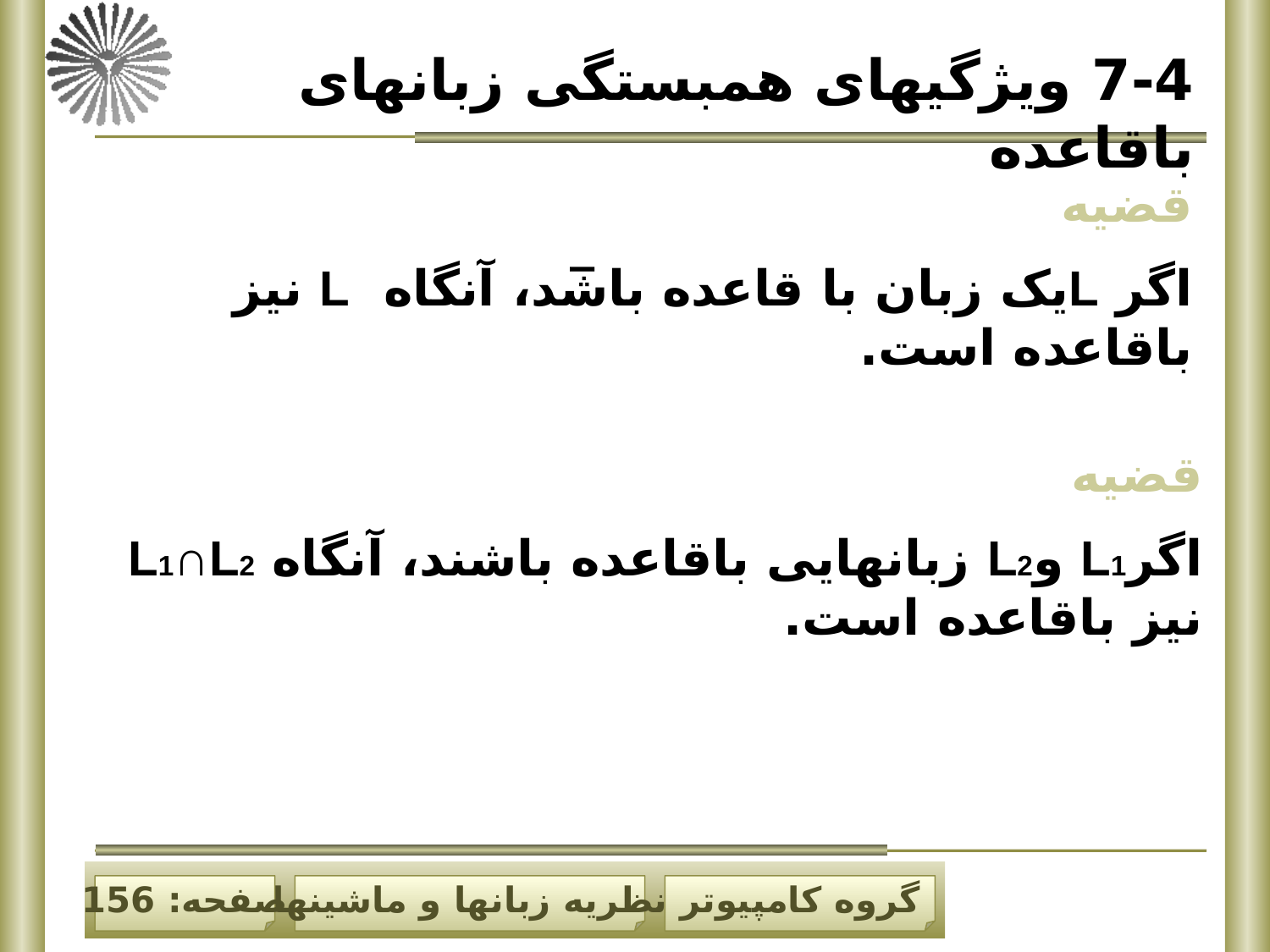

7-4 ویژگیهای همبستگی زبانهای باقاعده
قضیه
اگر Lیک زبان با قاعده باشد، آنگاه  L نیز باقاعده است.
_
قضیه
اگرL1 وL2 زبانهایی باقاعده باشند، آنگاه L1∩L2 نیز باقاعده است.